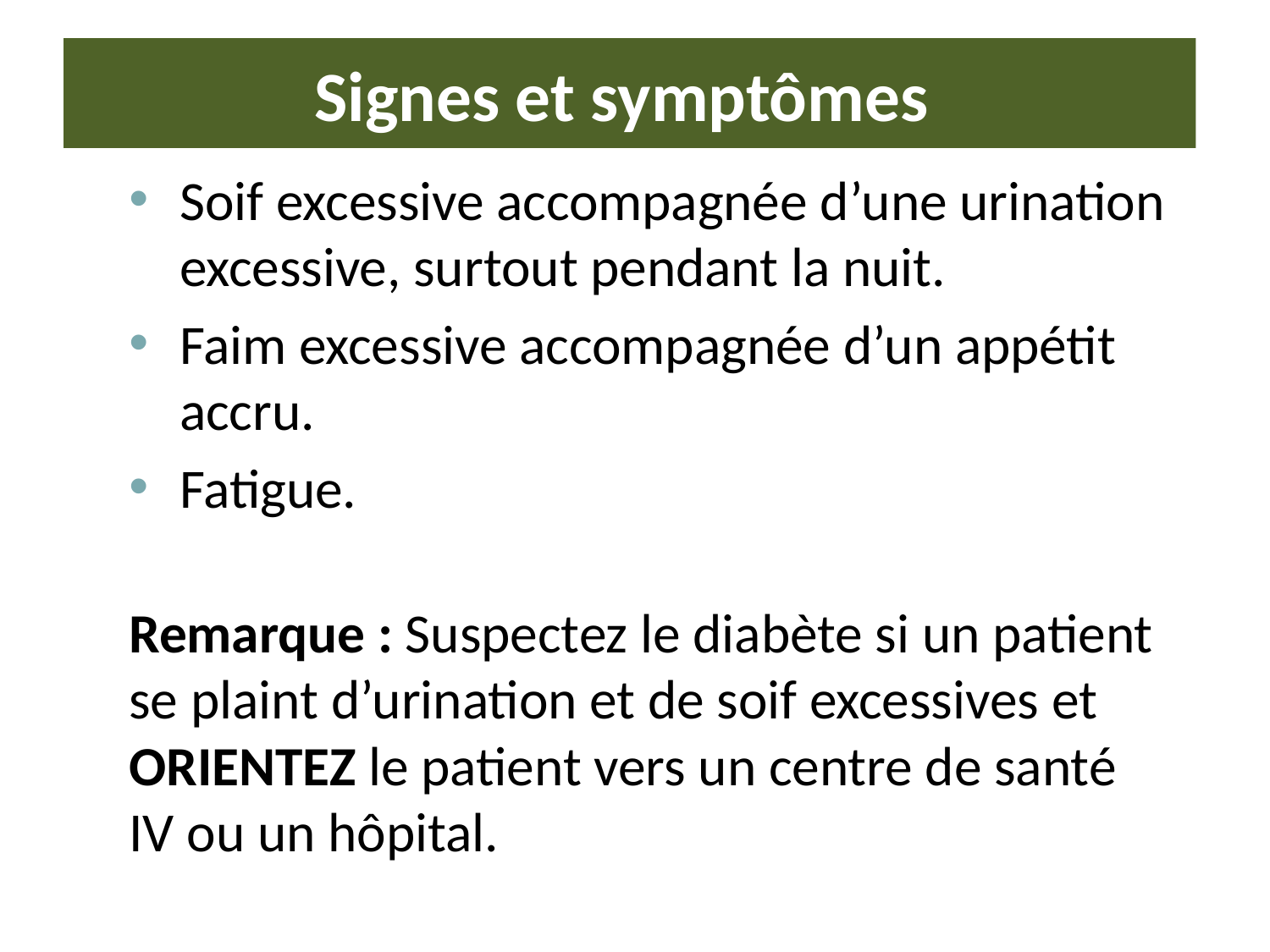

# Signes et symptômes
Soif excessive accompagnée d’une urination excessive, surtout pendant la nuit.
Faim excessive accompagnée d’un appétit accru.
Fatigue.

Remarque : Suspectez le diabète si un patient se plaint d’urination et de soif excessives et ORIENTEZ le patient vers un centre de santé IV ou un hôpital.